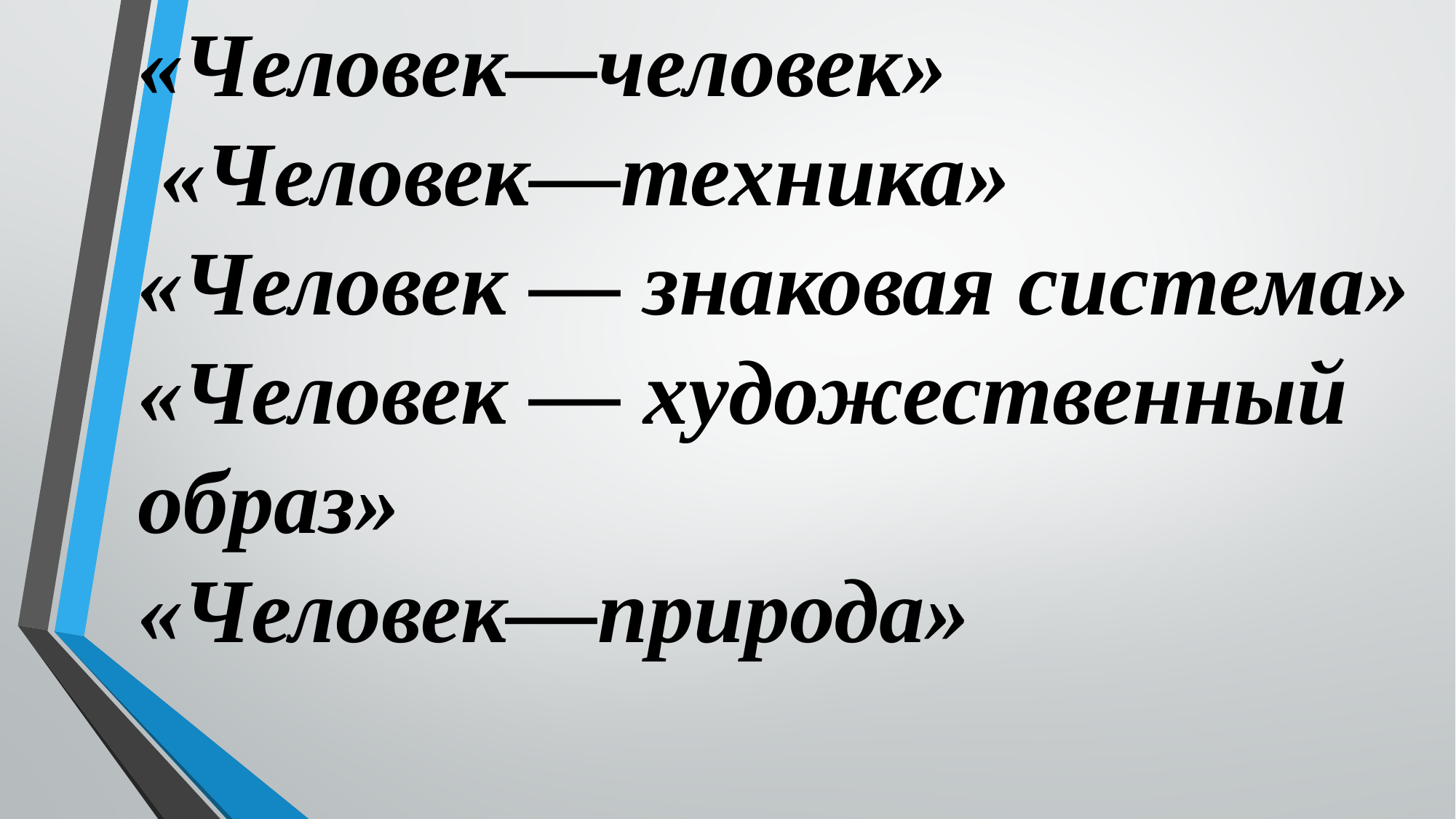

«Человек—человек»
 «Человек—техника»
«Человек — знаковая система» «Человек — художественный образ»
«Человек—природа»